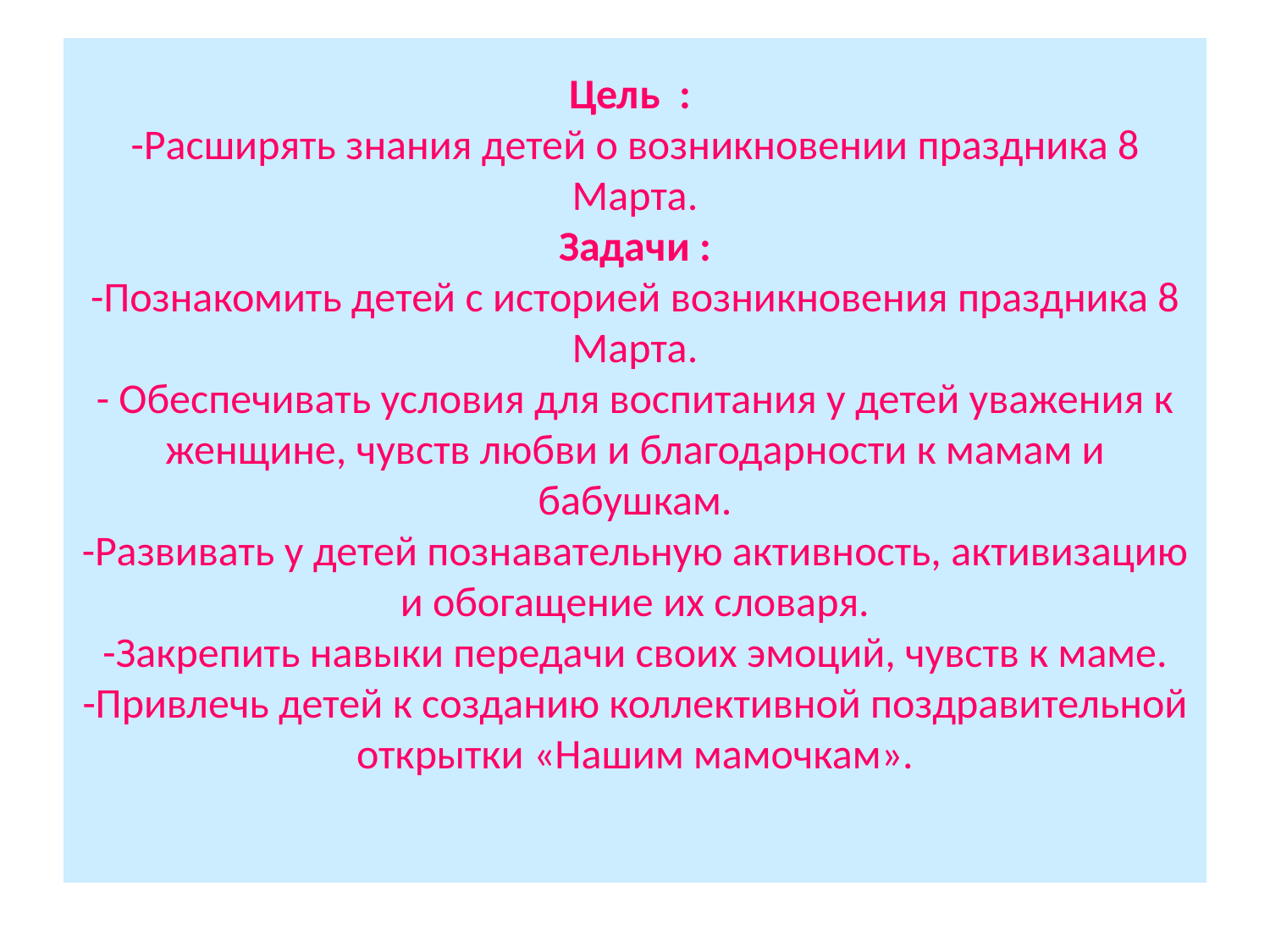

# Цель  :  -Расширять знания детей о возникновении праздника 8 Марта. Задачи : -Познакомить детей с историей возникновения праздника 8 Марта. - Обеспечивать условия для воспитания у детей уважения к женщине, чувств любви и благодарности к мамам и бабушкам. -Развивать у детей познавательную активность, активизацию и обогащение их словаря. -Закрепить навыки передачи своих эмоций, чувств к маме. -Привлечь детей к созданию коллективной поздравительной открытки «Нашим мамочкам».